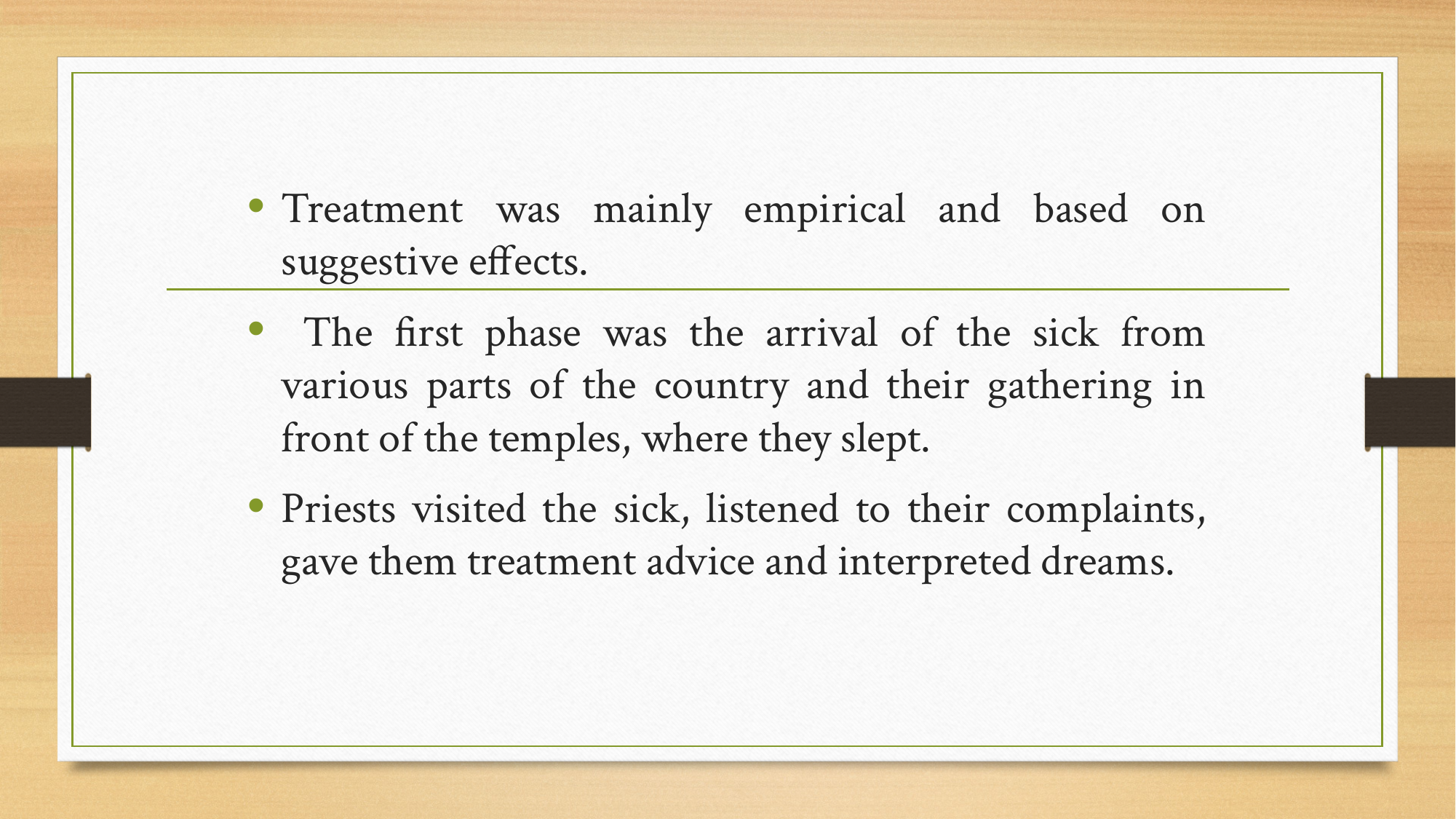

Treatment was mainly empirical and based on suggestive effects.
 The first phase was the arrival of the sick from various parts of the country and their gathering in front of the temples, where they slept.
Priests visited the sick, listened to their complaints, gave them treatment advice and interpreted dreams.